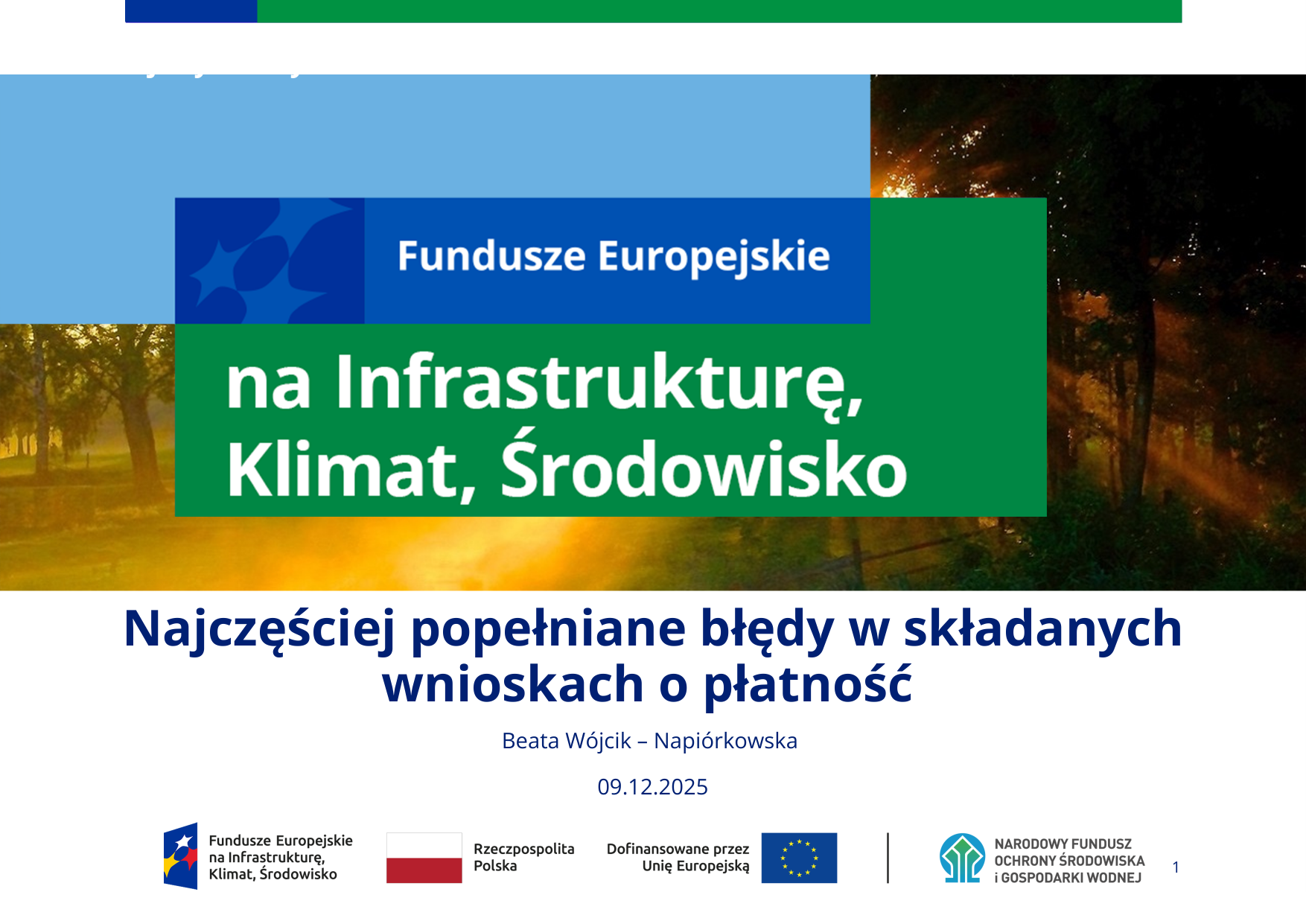

# Slajd tytułowy
Najczęściej popełniane błędy w składanych wnioskach o płatność
Beata Wójcik – Napiórkowska
09.12.2025
1